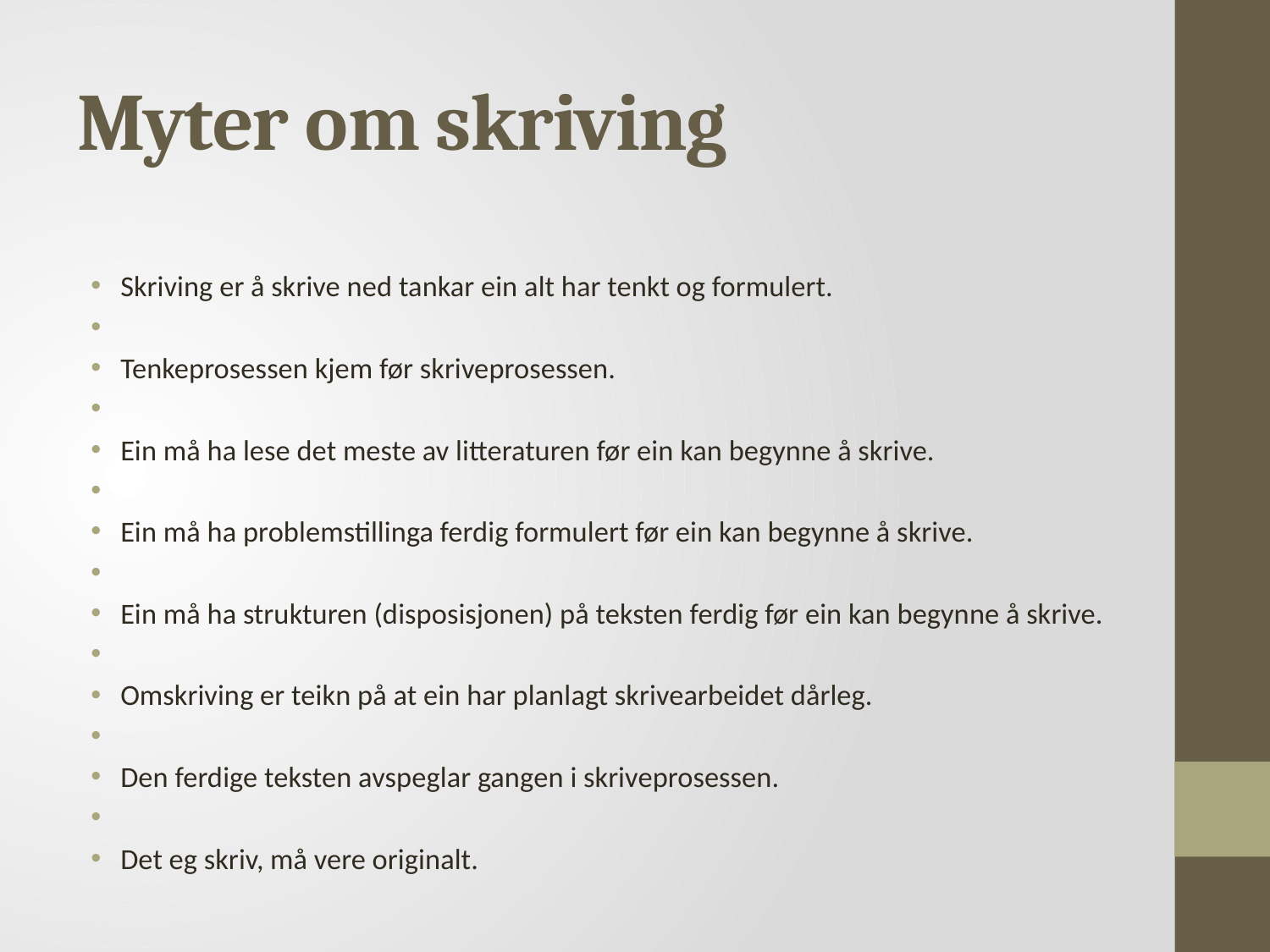

# Myter om skriving

Skriving er å skrive ned tankar ein alt har tenkt og formulert.

Tenkeprosessen kjem før skriveprosessen.

Ein må ha lese det meste av litteraturen før ein kan begynne å skrive.

Ein må ha problemstillinga ferdig formulert før ein kan begynne å skrive.

Ein må ha strukturen (disposisjonen) på teksten ferdig før ein kan begynne å skrive.

Omskriving er teikn på at ein har planlagt skrivearbeidet dårleg.

Den ferdige teksten avspeglar gangen i skriveprosessen.

Det eg skriv, må vere originalt.